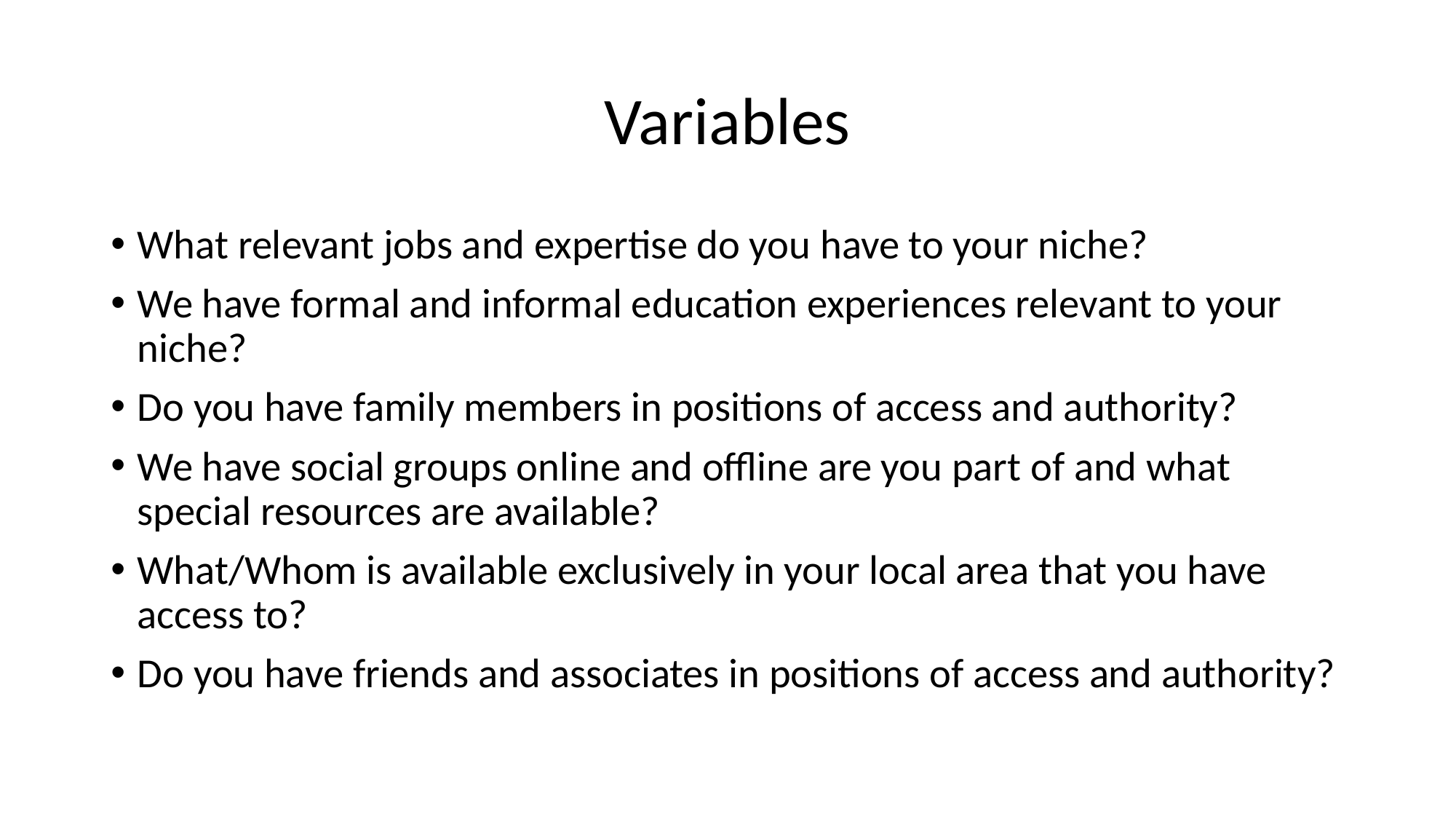

# Variables
What relevant jobs and expertise do you have to your niche?
We have formal and informal education experiences relevant to your niche?
Do you have family members in positions of access and authority?
We have social groups online and offline are you part of and what special resources are available?
What/Whom is available exclusively in your local area that you have access to?
Do you have friends and associates in positions of access and authority?